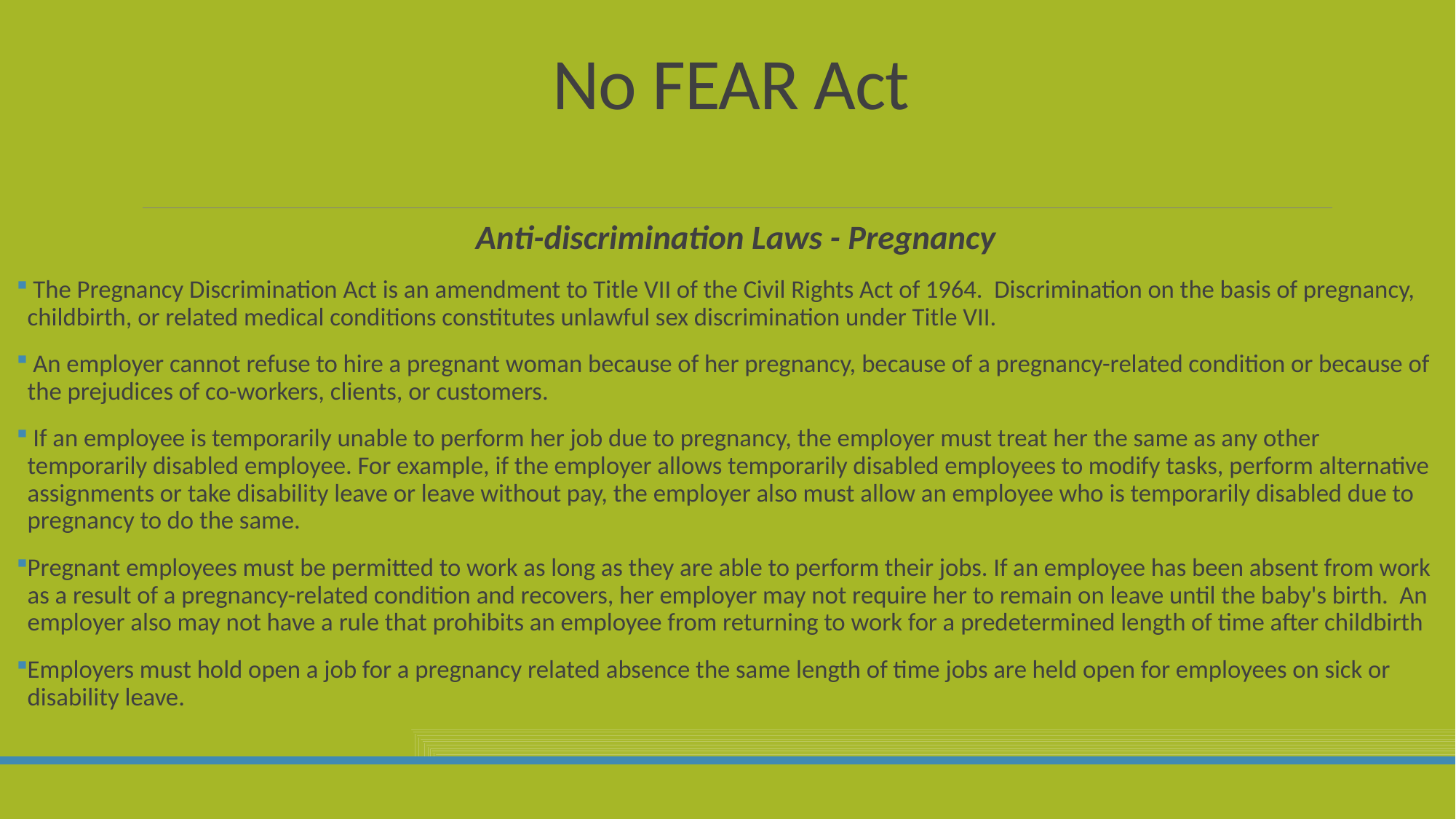

# No FEAR Act
Anti-discrimination Laws - Pregnancy
 The Pregnancy Discrimination Act is an amendment to Title VII of the Civil Rights Act of 1964.  Discrimination on the basis of pregnancy, childbirth, or related medical conditions constitutes unlawful sex discrimination under Title VII.
 An employer cannot refuse to hire a pregnant woman because of her pregnancy, because of a pregnancy-related condition or because of the prejudices of co-workers, clients, or customers.
 If an employee is temporarily unable to perform her job due to pregnancy, the employer must treat her the same as any other temporarily disabled employee. For example, if the employer allows temporarily disabled employees to modify tasks, perform alternative assignments or take disability leave or leave without pay, the employer also must allow an employee who is temporarily disabled due to pregnancy to do the same.
Pregnant employees must be permitted to work as long as they are able to perform their jobs. If an employee has been absent from work as a result of a pregnancy-related condition and recovers, her employer may not require her to remain on leave until the baby's birth.  An employer also may not have a rule that prohibits an employee from returning to work for a predetermined length of time after childbirth
Employers must hold open a job for a pregnancy related absence the same length of time jobs are held open for employees on sick or disability leave.